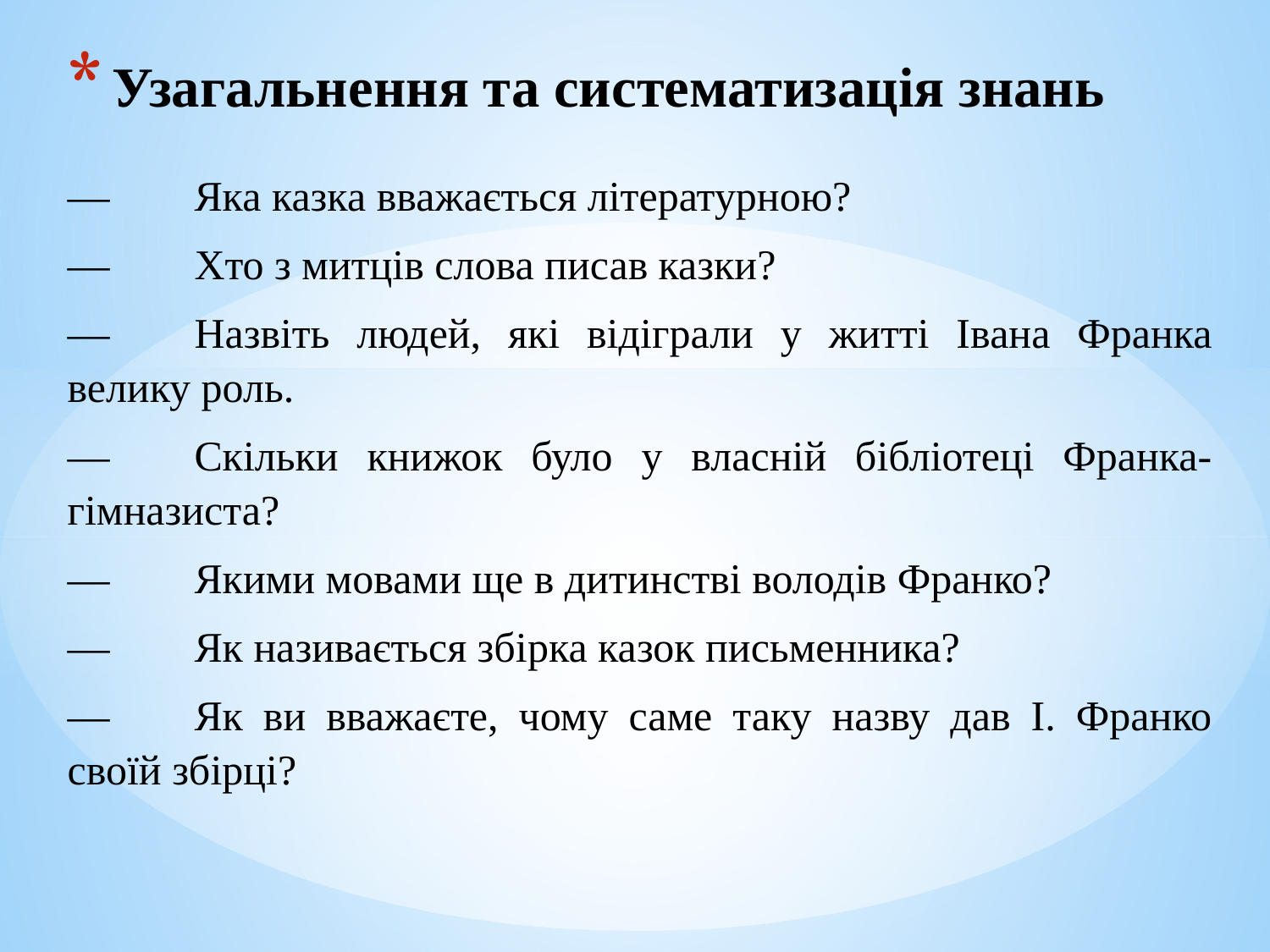

# Узагальнення та систематизація знань
—	Яка казка вважається літературною?
—	Хто з митців слова писав казки?
—	Назвіть людей, які відіграли у житті Івана Франка велику роль.
—	Скільки книжок було у власній бібліотеці Франка-гімназиста?
—	Якими мовами ще в дитинстві володів Франко?
—	Як називається збірка казок письменника?
—	Як ви вважаєте, чому саме таку назву дав І. Франко своїй збірці?